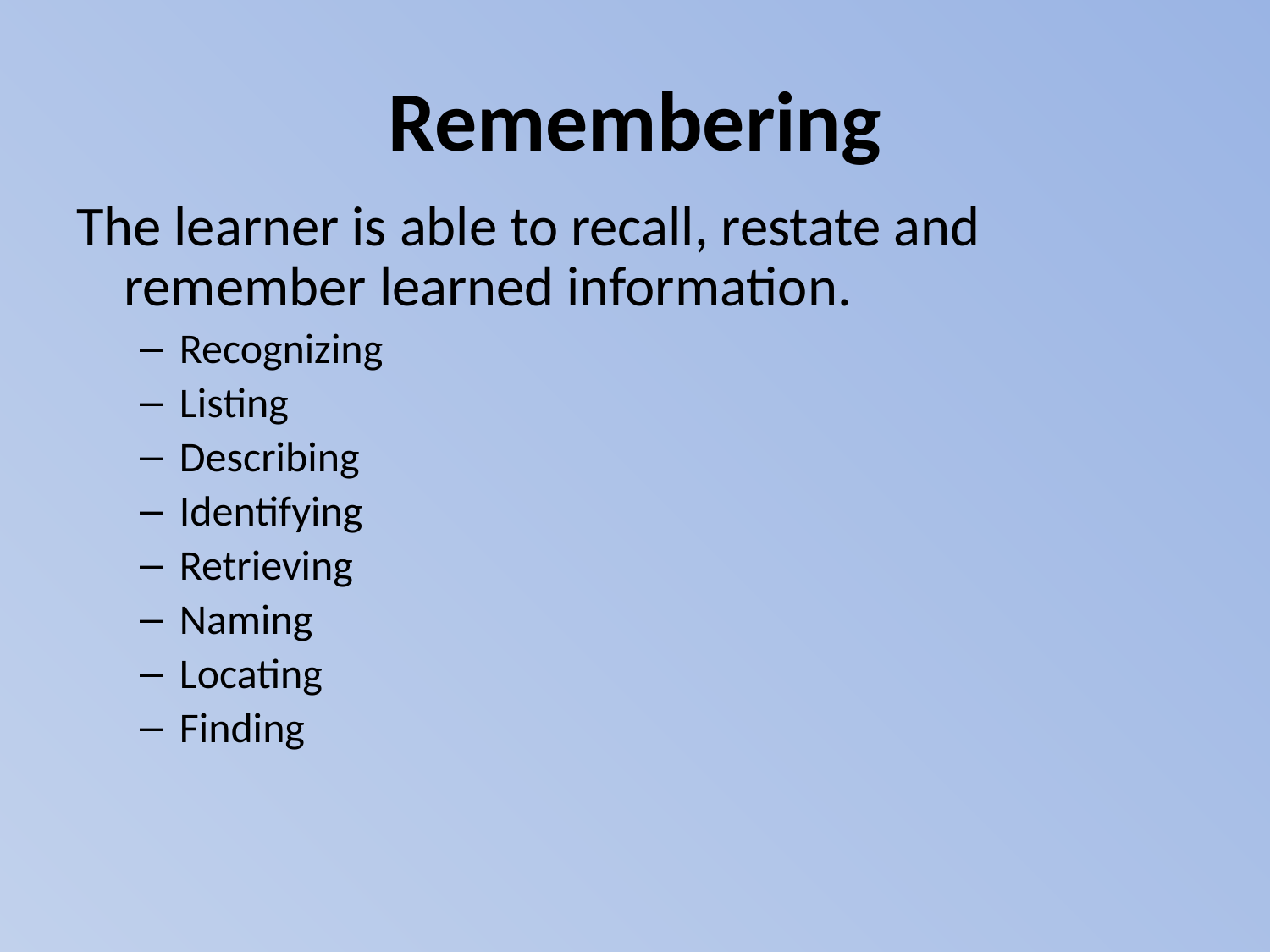

# Remembering
The learner is able to recall, restate and remember learned information.
Recognizing
Listing
Describing
Identifying
Retrieving
Naming
Locating
Finding